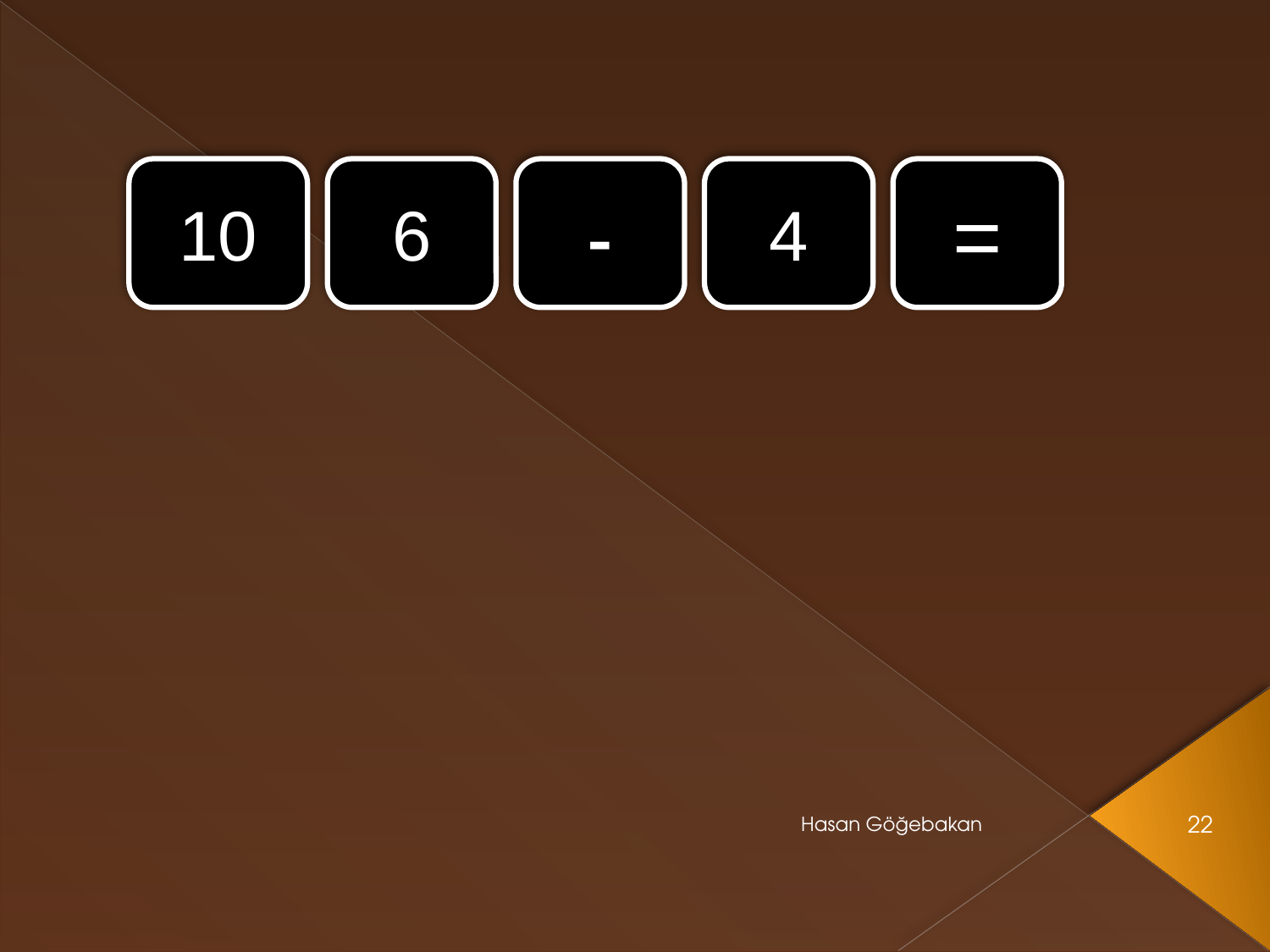

#
10
6
-
4
=

Hasan Göğebakan
22